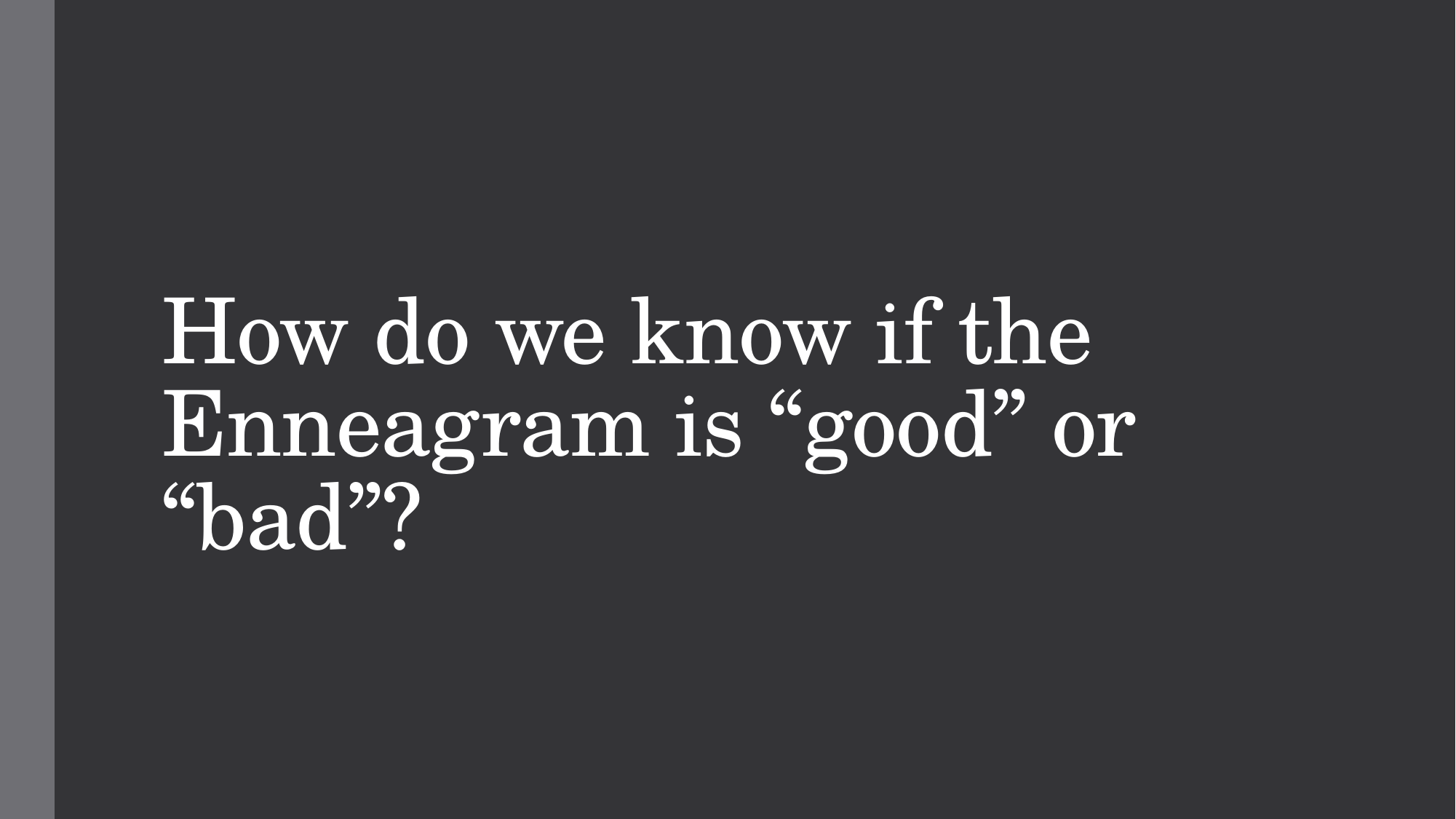

# How do we know if the Enneagram is “good” or “bad”?